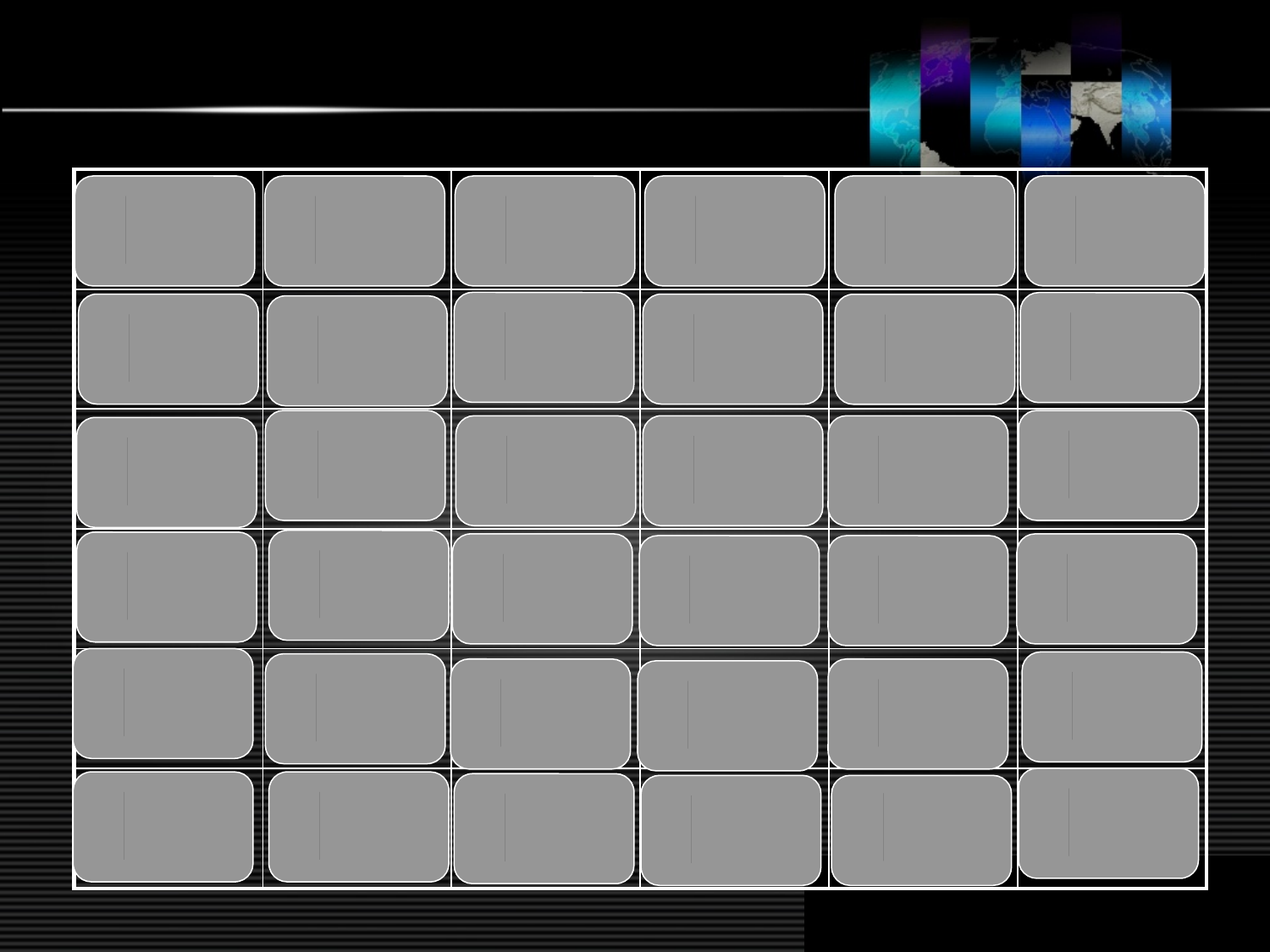

|  |  |  |  |  |  |
| --- | --- | --- | --- | --- | --- |
|  |  |  |  |  |  |
|  |  |  |  |  |  |
|  |  |  |  |  |  |
|  |  |  |  |  |  |
|  |  |  |  |  |  |

1

2
3
4
5
6

9
12
7
10
11
8

14
18
15
16
17
13

20
19
21
24
22
23

25
30
26
27
29
28

36
31
32
35
33
34

www.themegallery.com